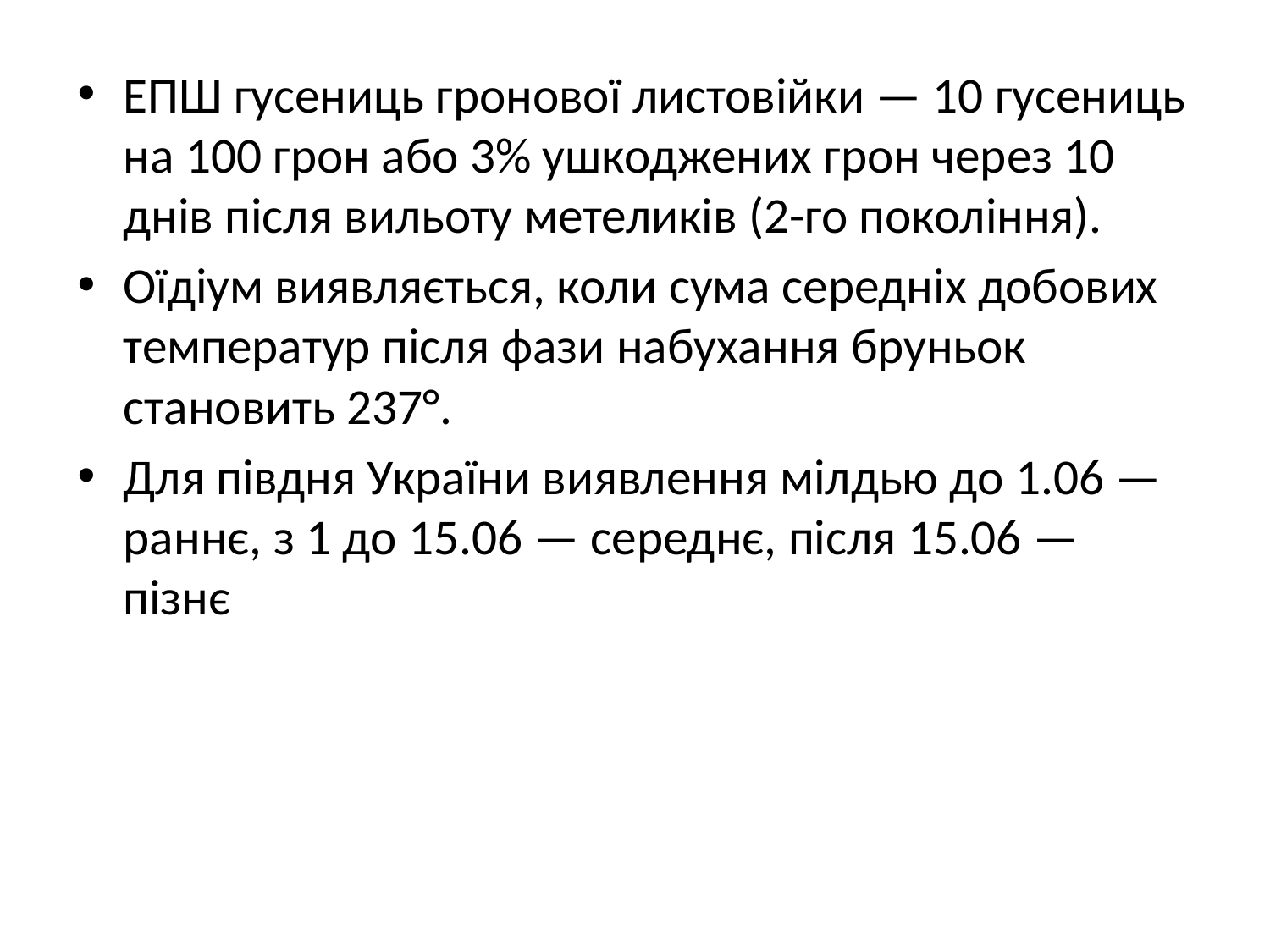

ЕПШ гусениць гронової листовійки — 10 гусениць на 100 грон або 3% ушкоджених грон через 10 днів після вильоту метеликів (2-го покоління).
Оїдіум виявляється, коли сума середніх добових температур після фази набухання бруньок становить 237°.
Для півдня України виявлення мілдью до 1.06 — раннє, з 1 до 15.06 — середнє, після 15.06 — пізнє